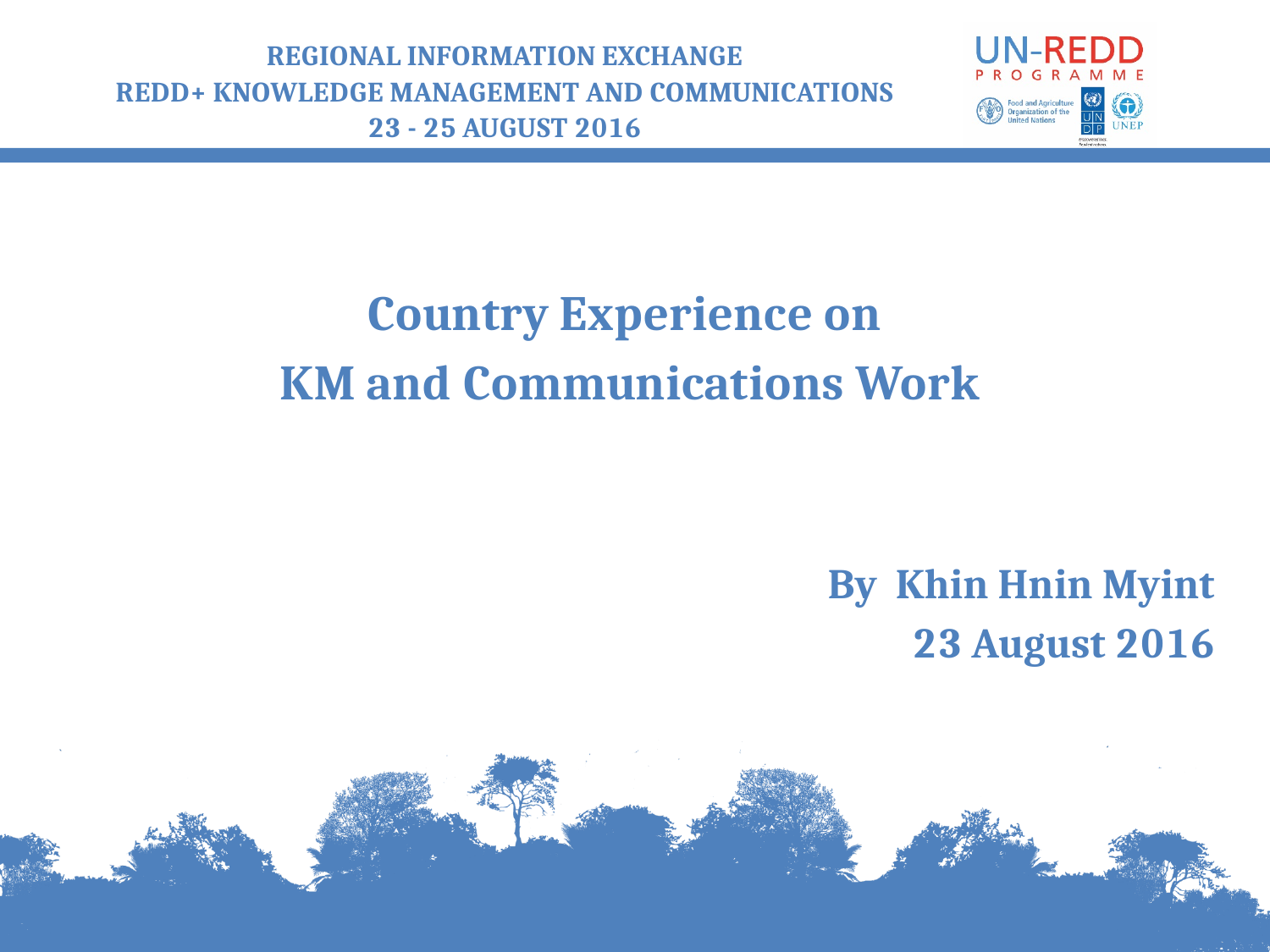

Country Experience on
KM and Communications Work

By  Khin Hnin Myint
23 August 2016